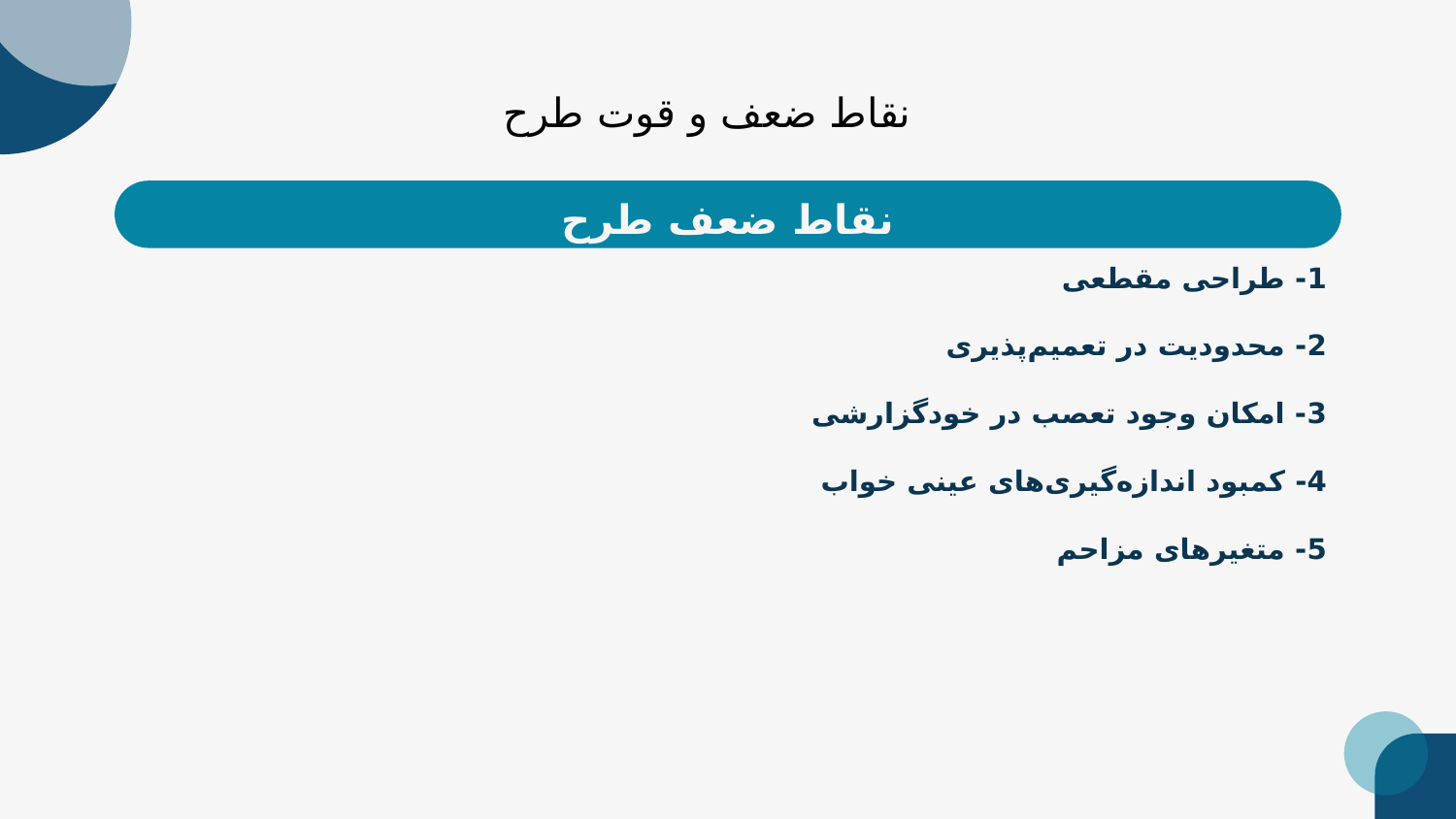

نقاط ضعف و قوت طرح
نقاط ضعف طرح
1- طراحی مقطعی

2- محدودیت در تعمیم‌پذیری

3- امکان وجود تعصب در خودگزارشی

4- کمبود اندازه‌گیری‌های عینی خواب

5- متغیرهای مزاحم